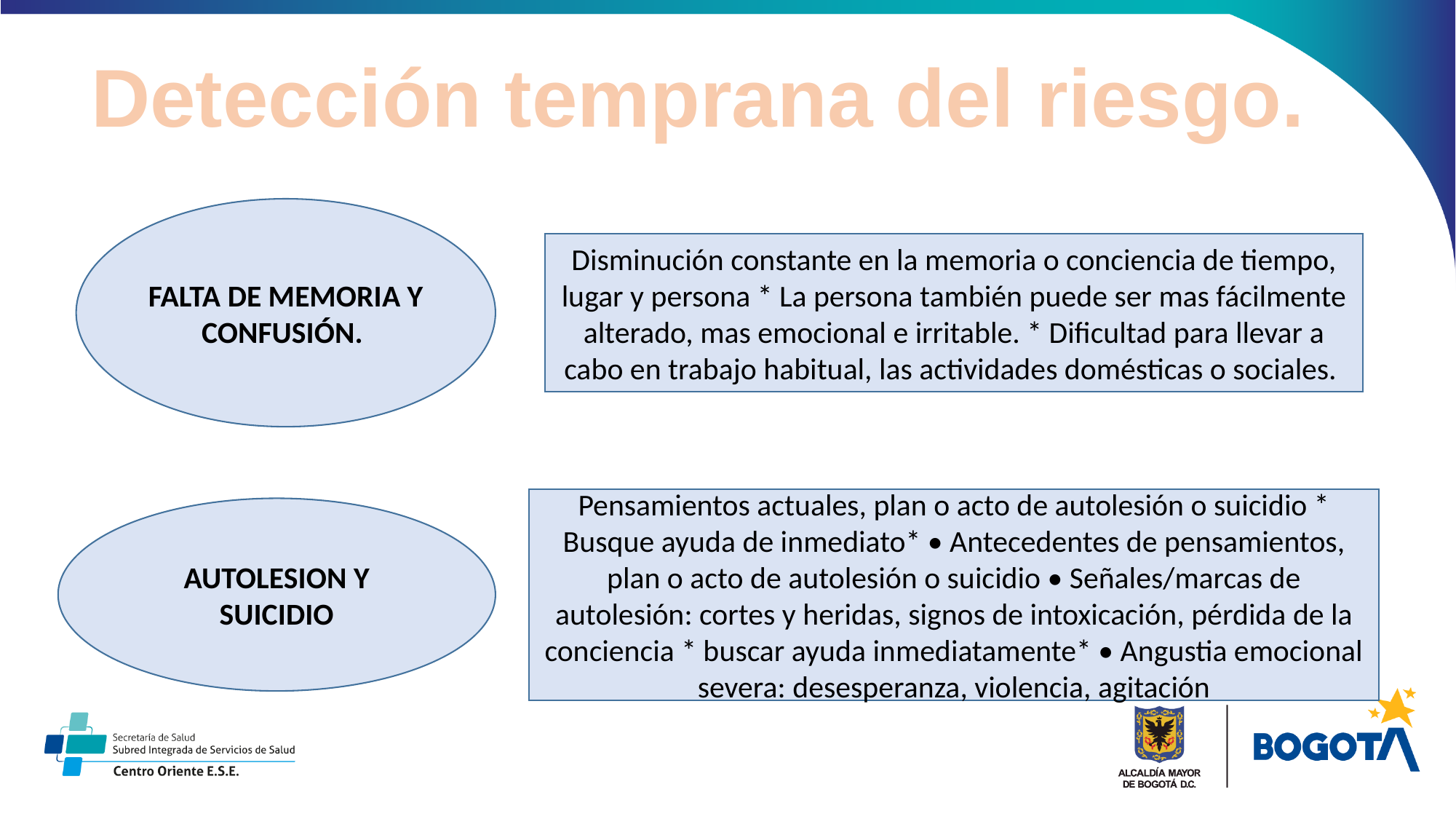

Detección temprana del riesgo.
FALTA DE MEMORIA Y CONFUSIÓN.
Disminución constante en la memoria o conciencia de tiempo, lugar y persona * La persona también puede ser mas fácilmente alterado, mas emocional e irritable. * Dificultad para llevar a cabo en trabajo habitual, las actividades domésticas o sociales.
Pensamientos actuales, plan o acto de autolesión o suicidio * Busque ayuda de inmediato* • Antecedentes de pensamientos, plan o acto de autolesión o suicidio • Señales/marcas de autolesión: cortes y heridas, signos de intoxicación, pérdida de la conciencia * buscar ayuda inmediatamente* • Angustia emocional severa: desesperanza, violencia, agitación
AUTOLESION Y SUICIDIO